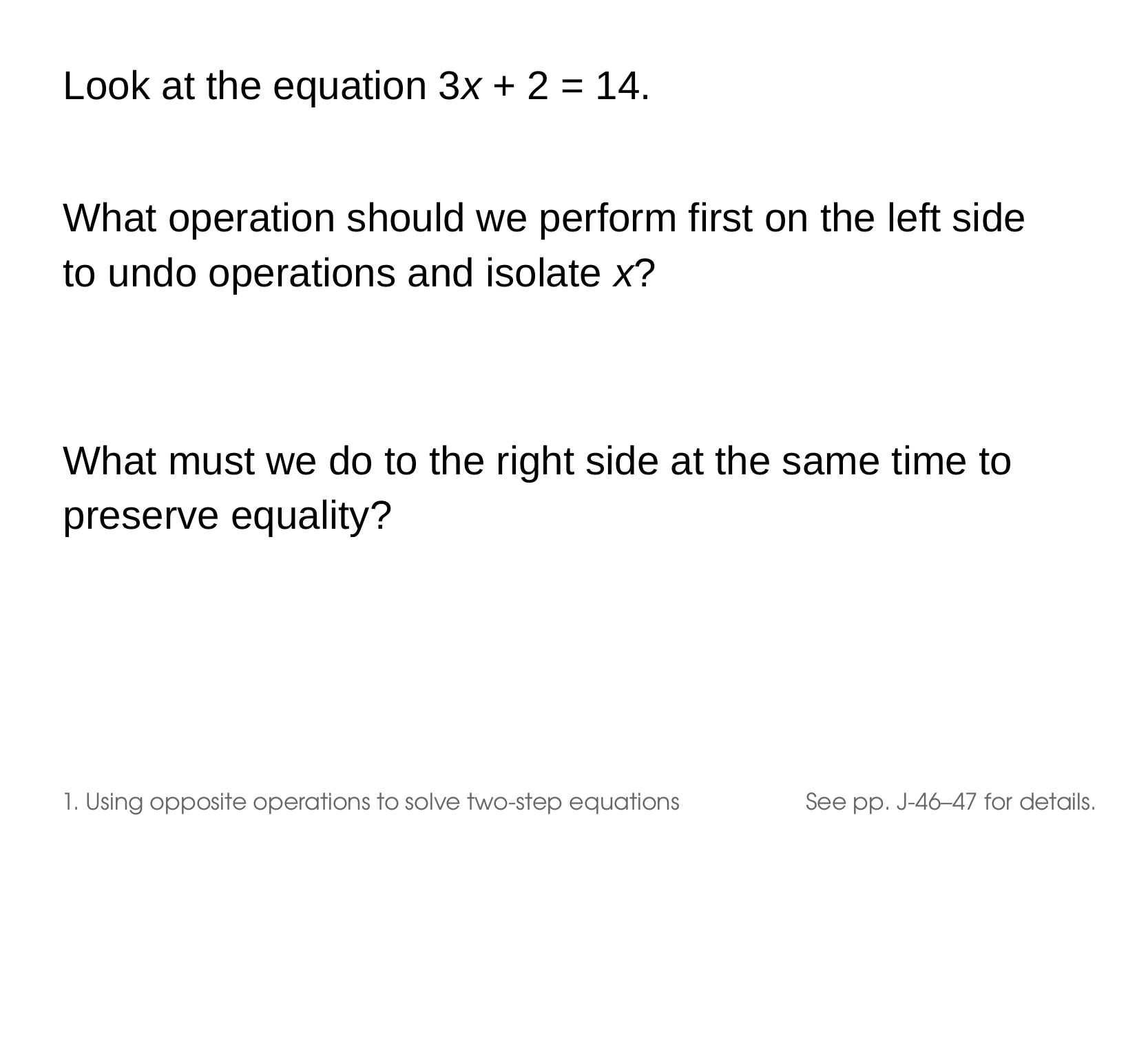

Look at the equation 3x + 2 = 14.

What operation should we perform first on the left side to undo operations and isolate x?

What must we do to the right side at the same time to preserve equality?
1. Using opposite operations to solve two-step equations
See pp. J-46–47 for details.